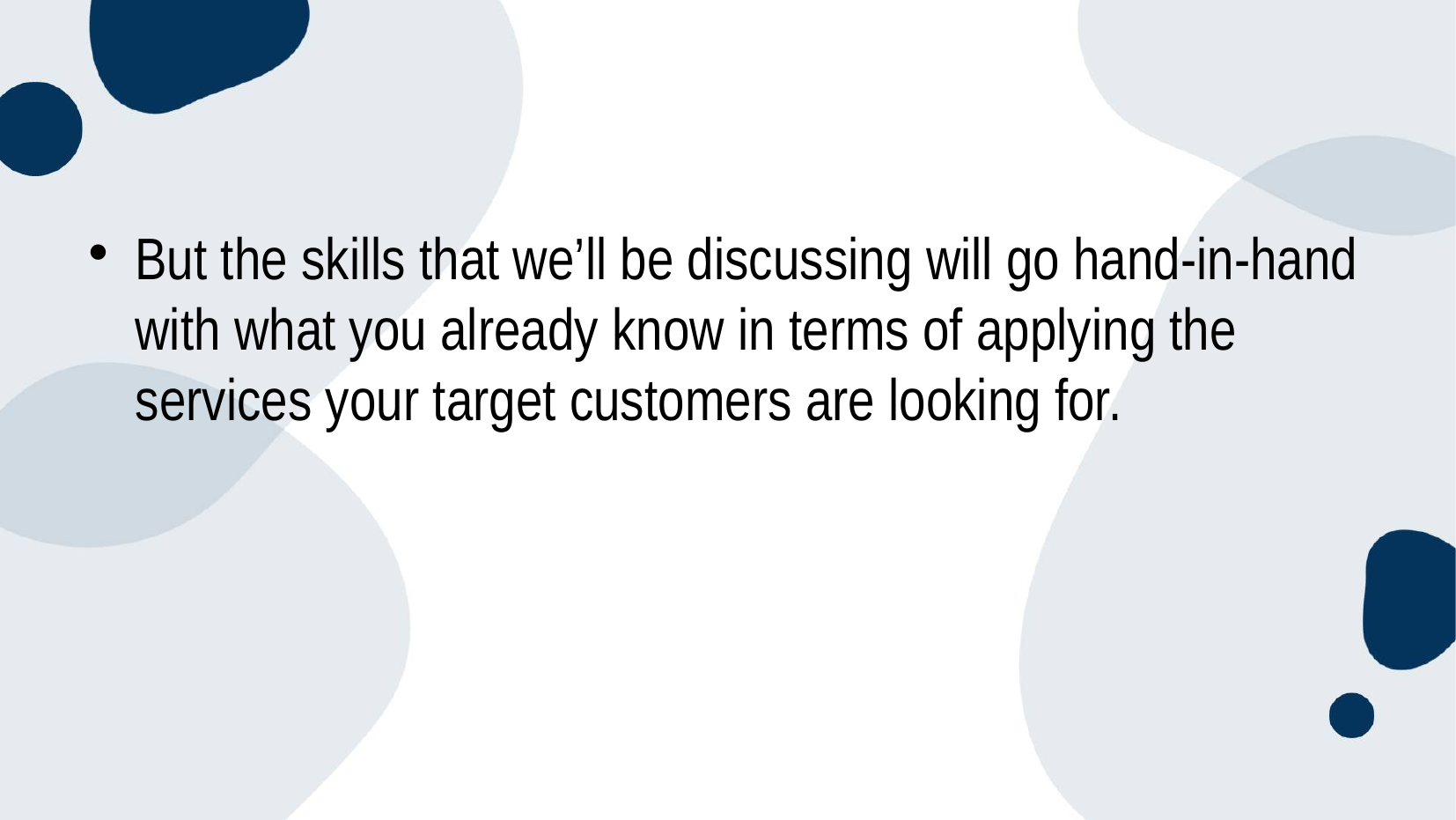

#
But the skills that we’ll be discussing will go hand-in-hand with what you already know in terms of applying the services your target customers are looking for.